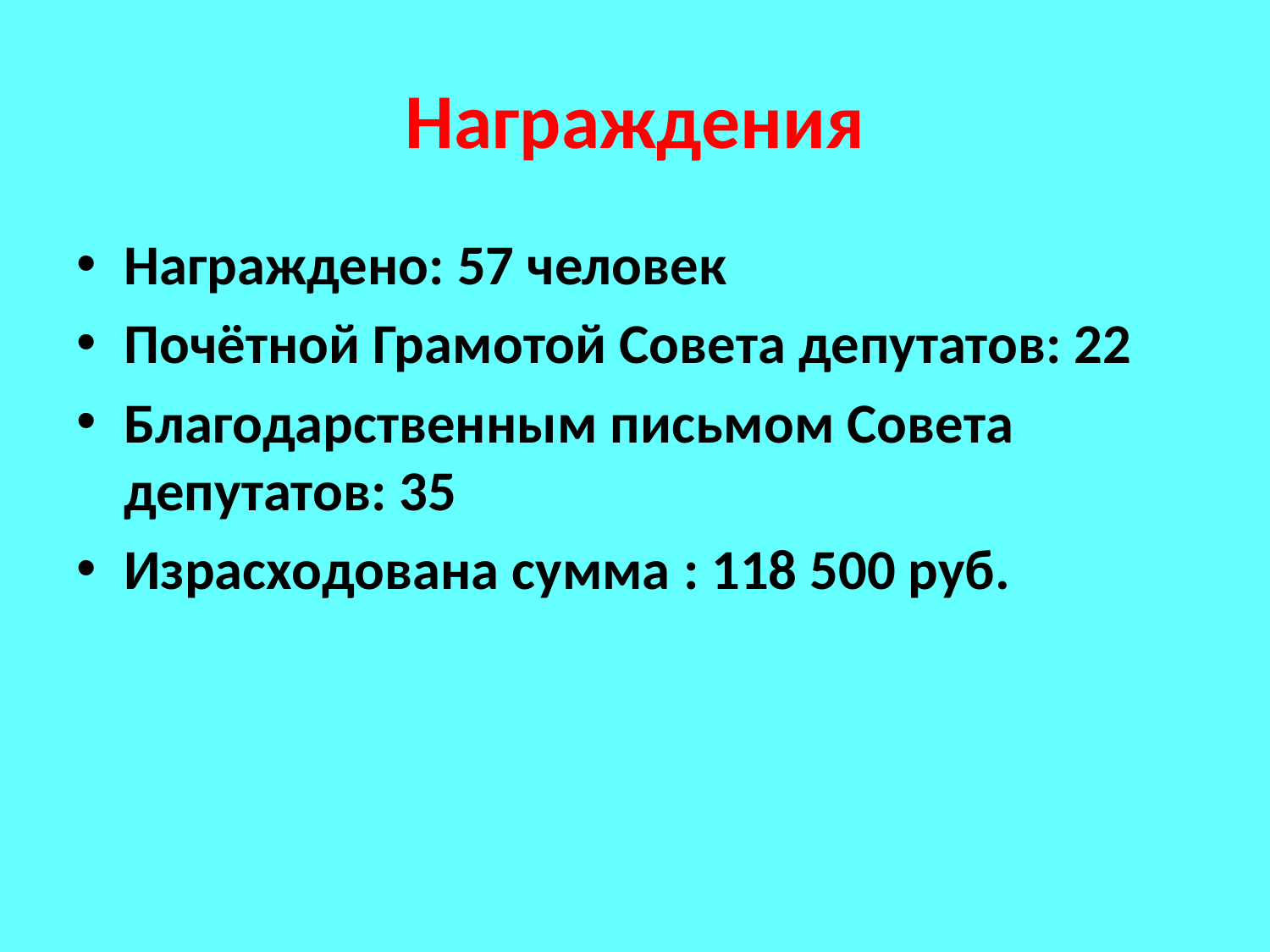

# Награждения
Награждено: 57 человек
Почётной Грамотой Совета депутатов: 22
Благодарственным письмом Совета депутатов: 35
Израсходована сумма : 118 500 руб.